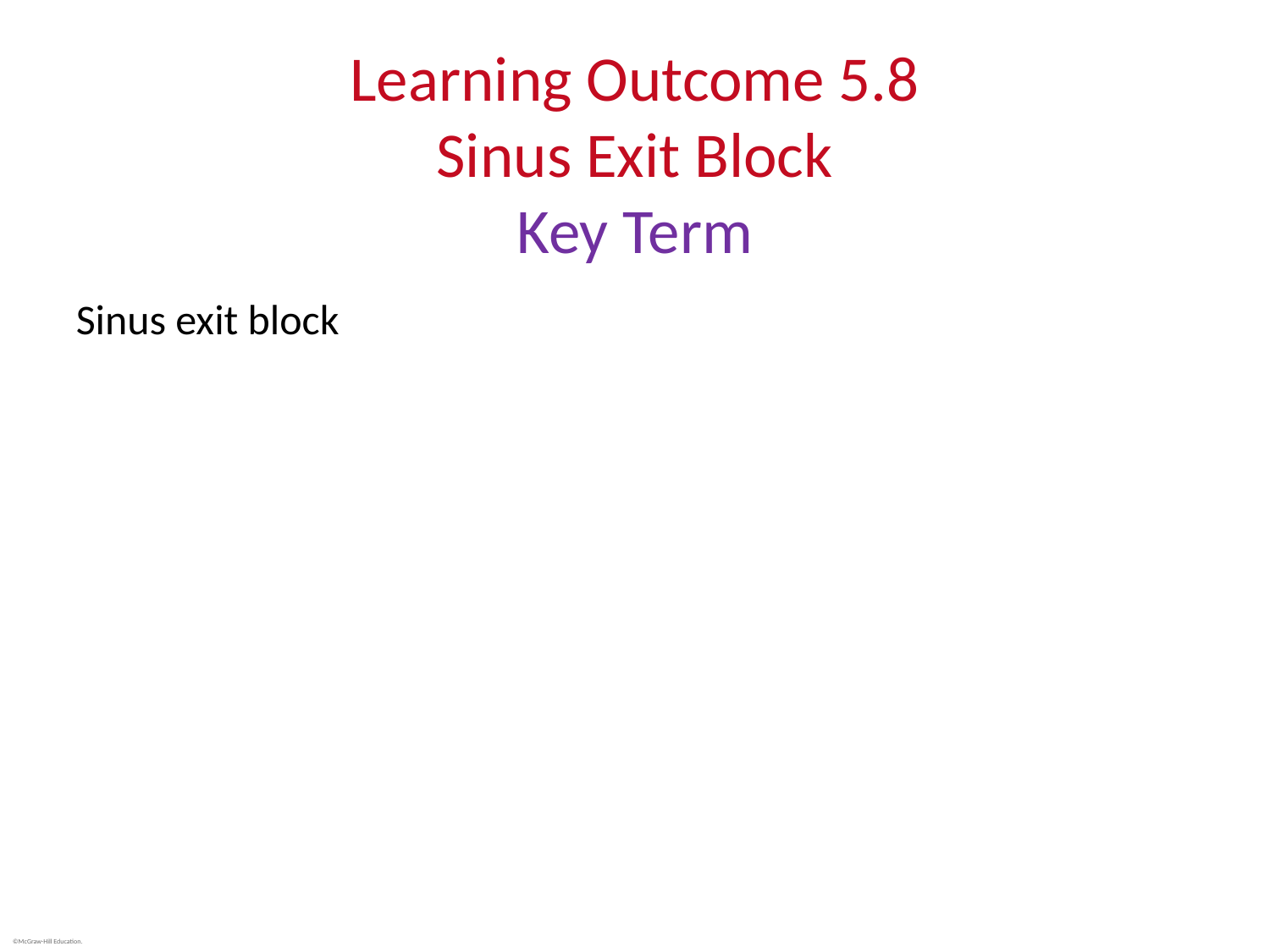

# Learning Outcome 5.8 Sinus Exit Block Key Term
Sinus exit block